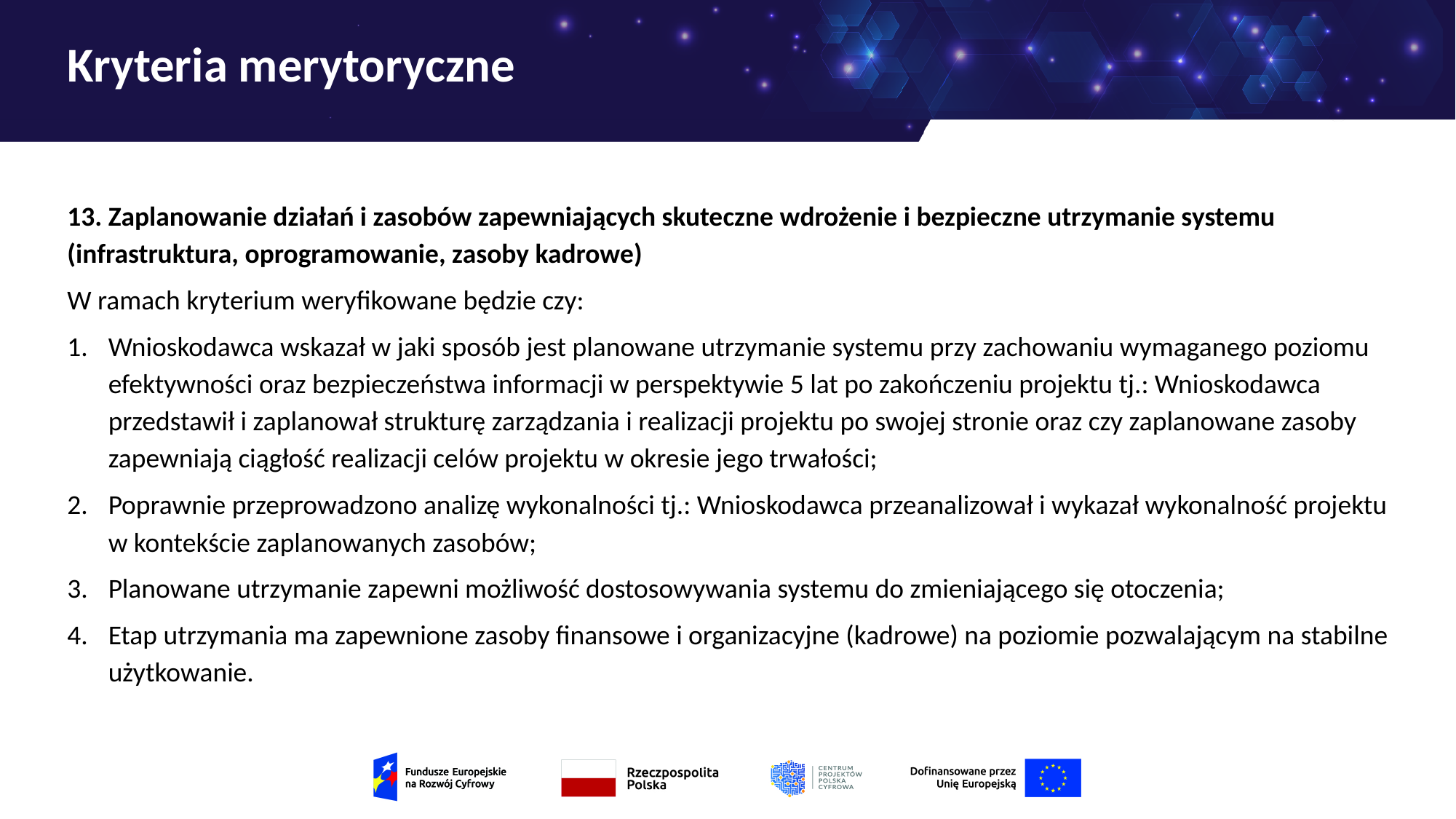

# Kryteria merytoryczne
13. Zaplanowanie działań i zasobów zapewniających skuteczne wdrożenie i bezpieczne utrzymanie systemu (infrastruktura, oprogramowanie, zasoby kadrowe)
W ramach kryterium weryfikowane będzie czy:
Wnioskodawca wskazał w jaki sposób jest planowane utrzymanie systemu przy zachowaniu wymaganego poziomu efektywności oraz bezpieczeństwa informacji w perspektywie 5 lat po zakończeniu projektu tj.: Wnioskodawca przedstawił i zaplanował strukturę zarządzania i realizacji projektu po swojej stronie oraz czy zaplanowane zasoby zapewniają ciągłość realizacji celów projektu w okresie jego trwałości;
Poprawnie przeprowadzono analizę wykonalności tj.: Wnioskodawca przeanalizował i wykazał wykonalność projektu w kontekście zaplanowanych zasobów;
Planowane utrzymanie zapewni możliwość dostosowywania systemu do zmieniającego się otoczenia;
Etap utrzymania ma zapewnione zasoby finansowe i organizacyjne (kadrowe) na poziomie pozwalającym na stabilne użytkowanie.